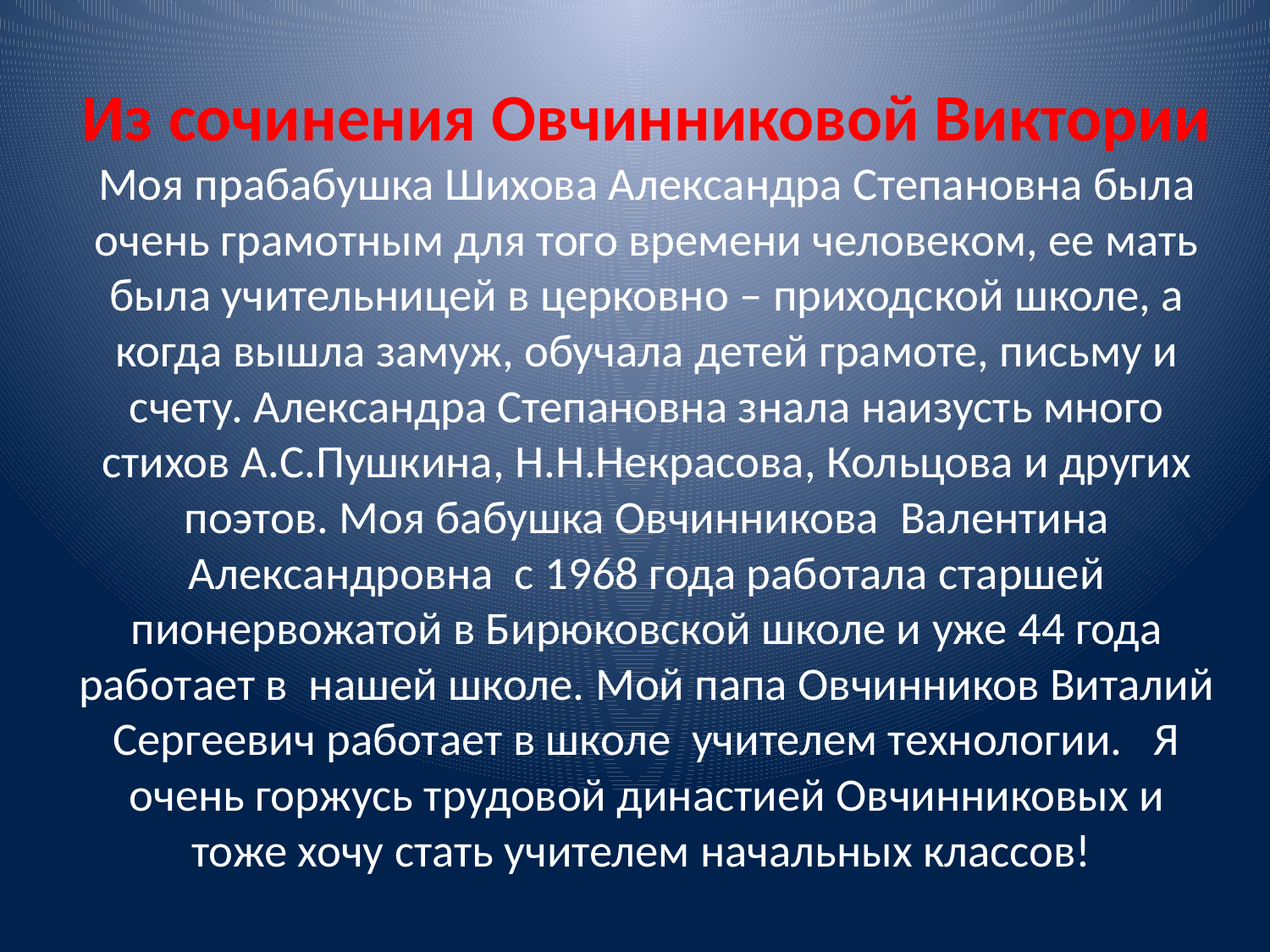

# Из сочинения Овчинниковой Виктории Моя прабабушка Шихова Александра Степановна была очень грамотным для того времени человеком, ее мать была учительницей в церковно – приходской школе, а когда вышла замуж, обучала детей грамоте, письму и счету. Александра Степановна знала наизусть много стихов А.С.Пушкина, Н.Н.Некрасова, Кольцова и других поэтов. Моя бабушка Овчинникова  Валентина Александровна  с 1968 года работала старшей пионервожатой в Бирюковской школе и уже 44 года работает в  нашей школе. Мой папа Овчинников Виталий Сергеевич работает в школе  учителем технологии.   Я очень горжусь трудовой династией Овчинниковых и тоже хочу стать учителем начальных классов!